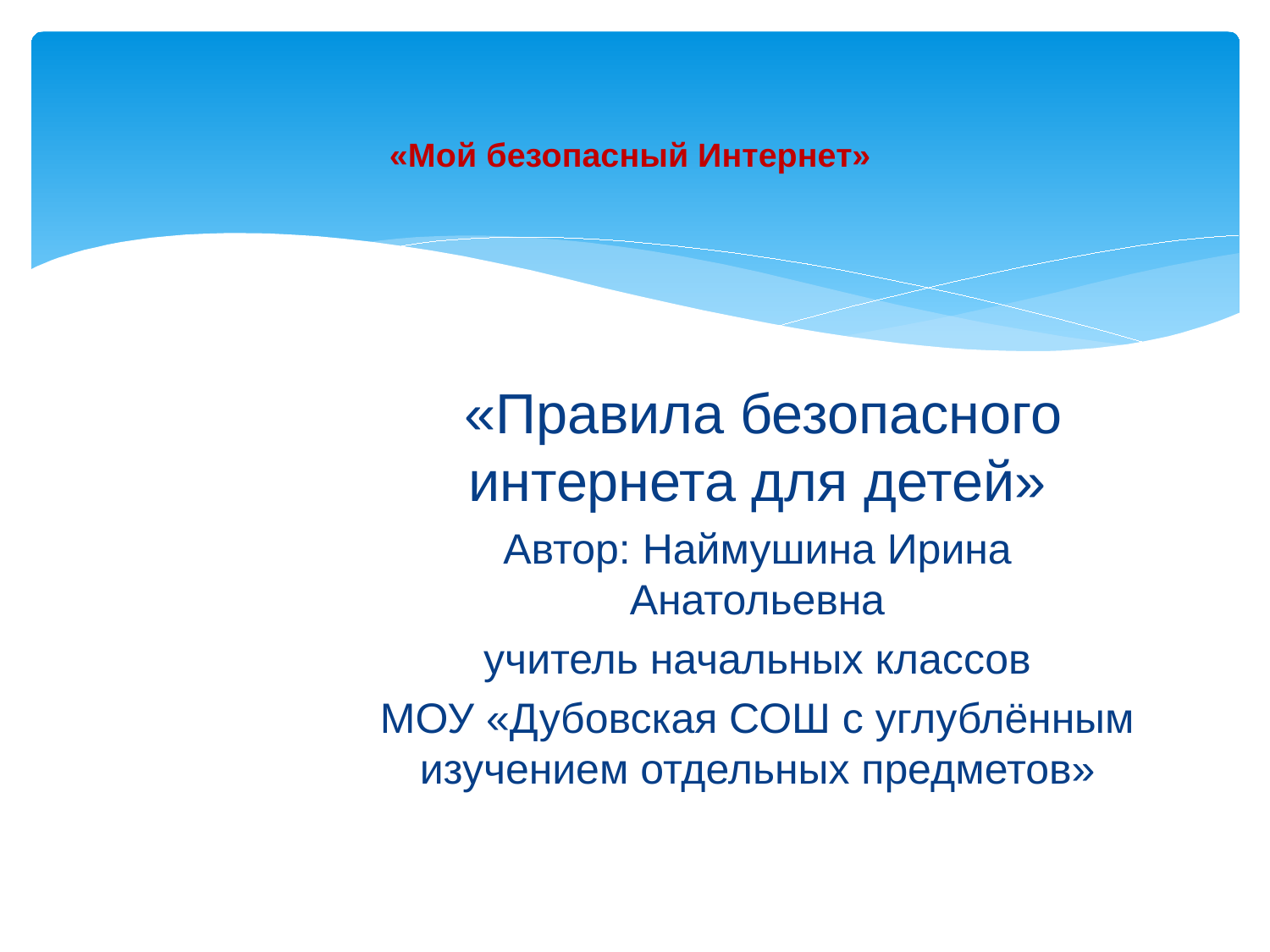

# «Мой безопасный Интернет»
 «Правила безопасного интернета для детей»
Автор: Наймушина Ирина Анатольевна
учитель начальных классов
МОУ «Дубовская СОШ с углублённым изучением отдельных предметов»